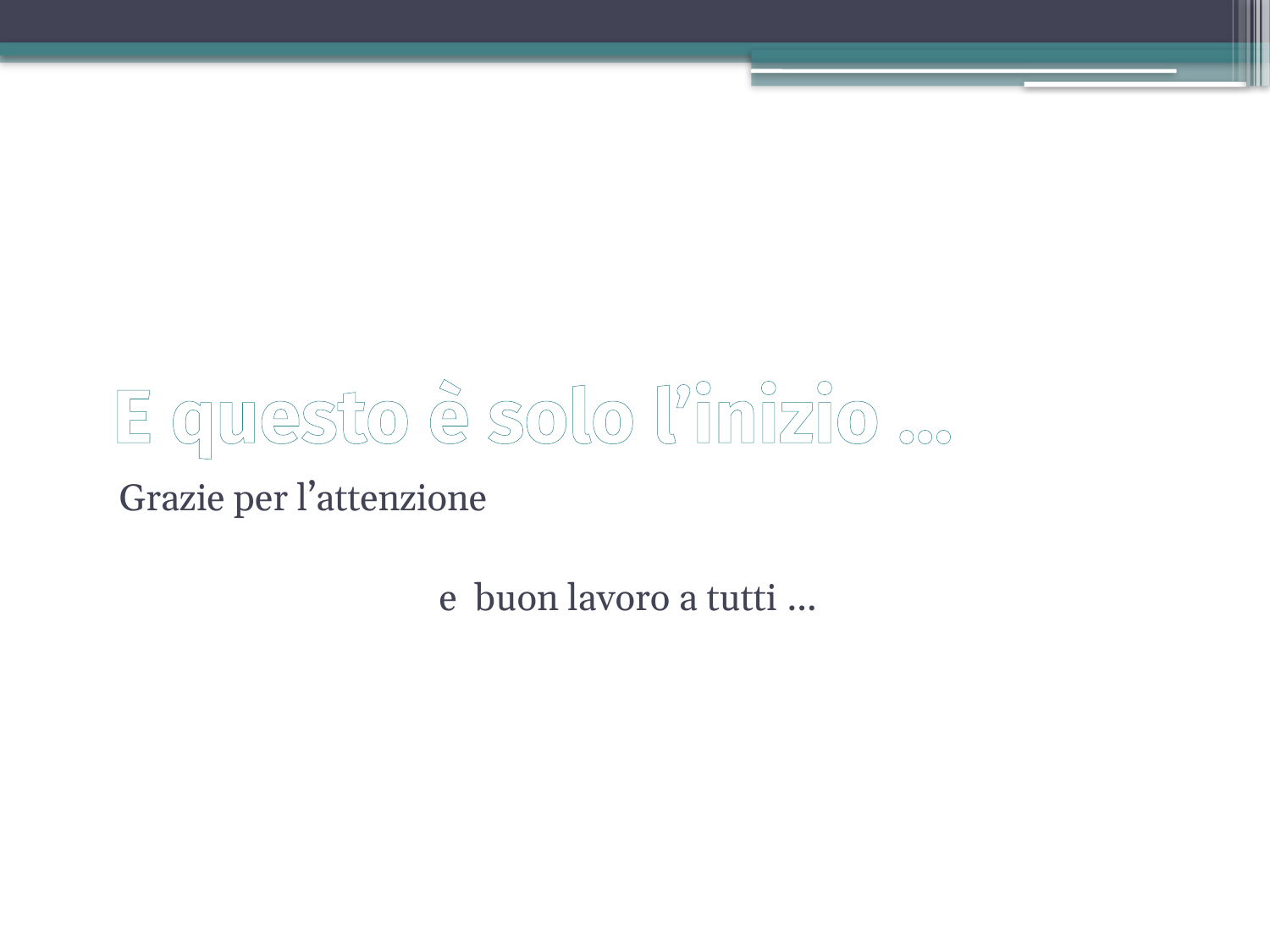

# E questo è solo l’inizio …
Grazie per l’attenzione

                                    e  buon lavoro a tutti …